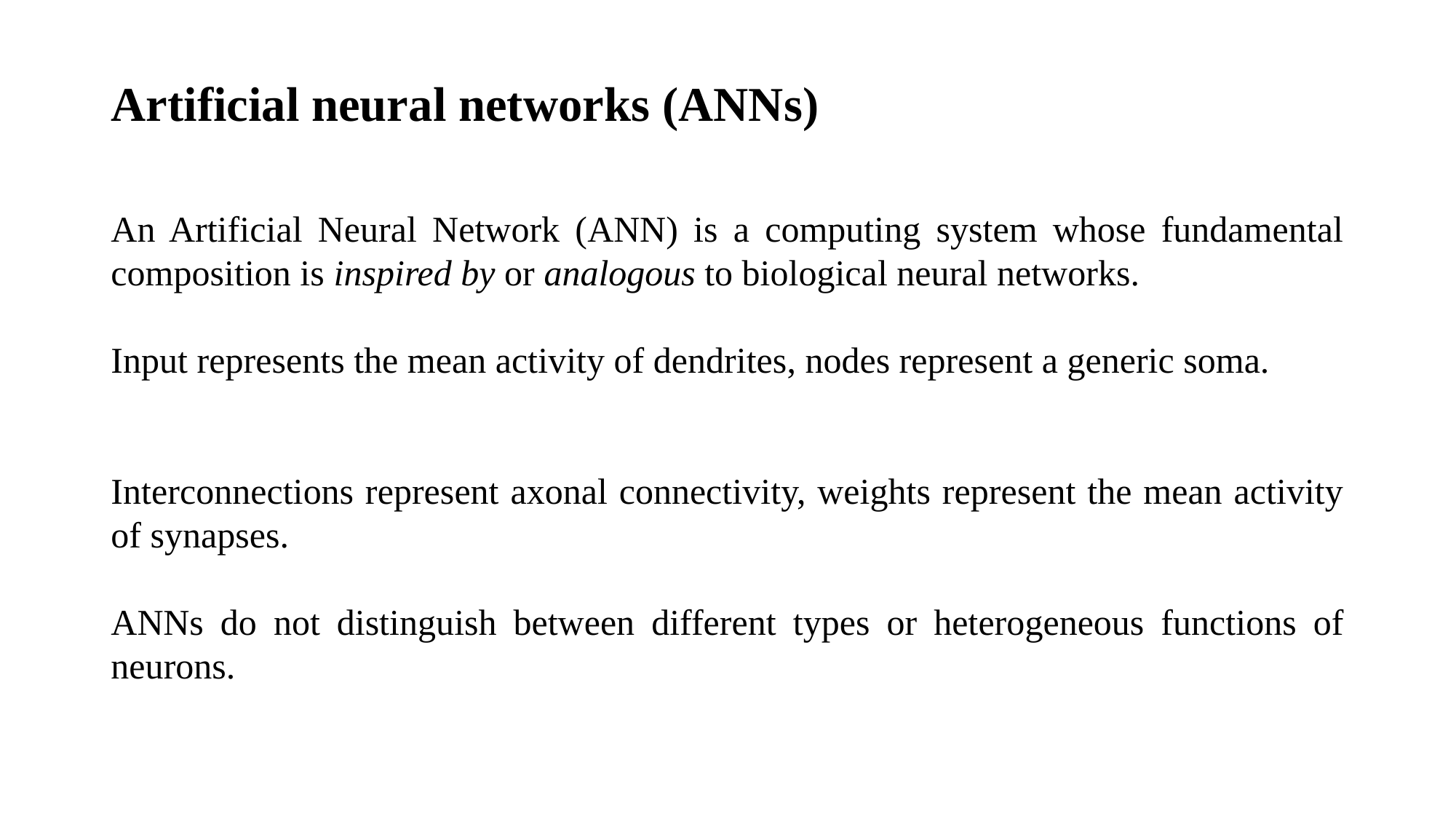

Artificial neural networks (ANNs)

An Artificial Neural Network (ANN) is a computing system whose fundamental composition is inspired by or analogous to biological neural networks.

Input represents the mean activity of dendrites, nodes represent a generic soma.

Interconnections represent axonal connectivity, weights represent the mean activity of synapses.

ANNs do not distinguish between different types or heterogeneous functions of neurons.